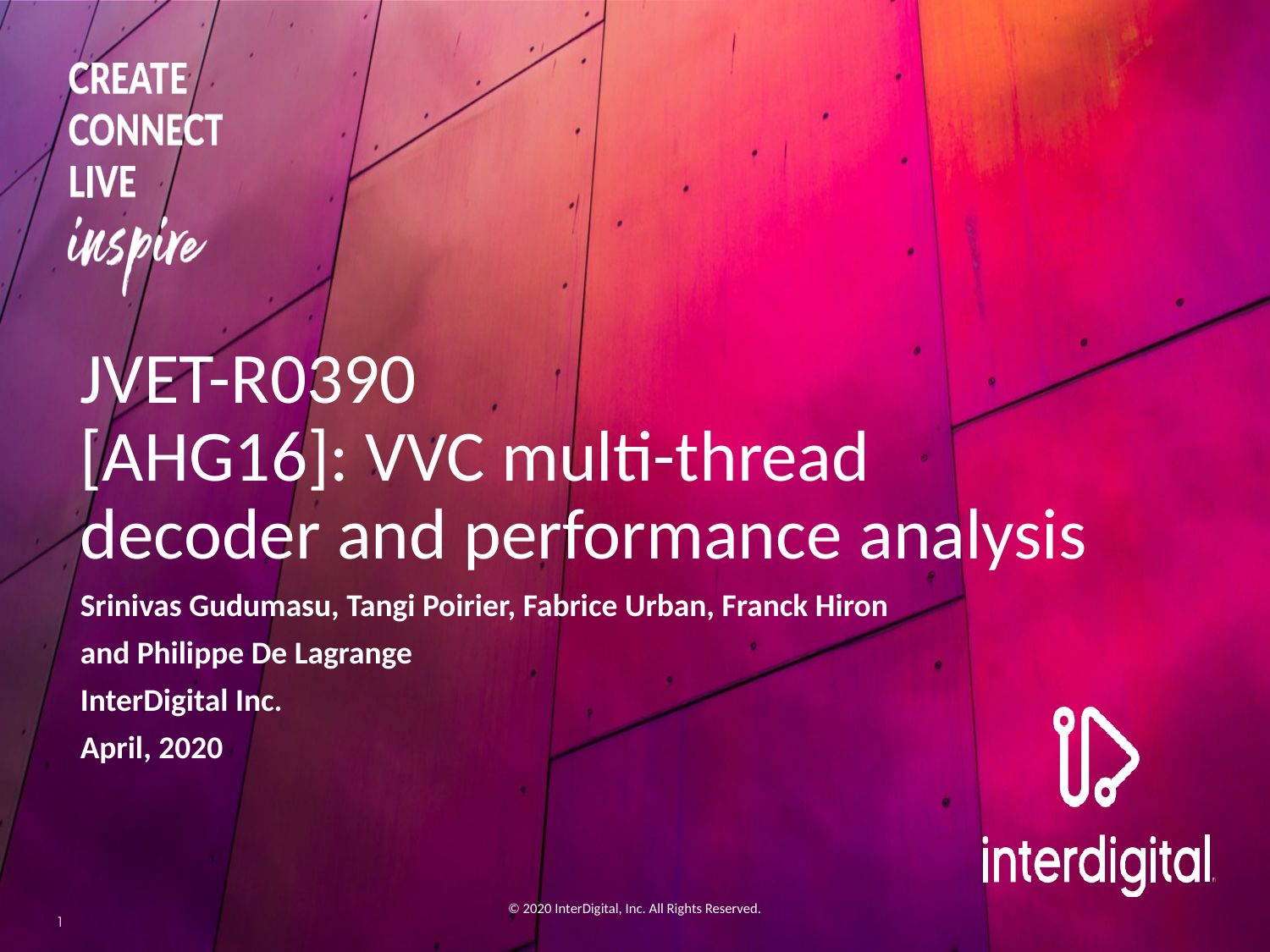

# JVET-R0390 [AHG16]: VVC multi-thread decoder and performance analysis
Srinivas Gudumasu, Tangi Poirier, Fabrice Urban, Franck Hiron
and Philippe De Lagrange
InterDigital Inc.
April, 2020
© 2020 InterDigital, Inc. All Rights Reserved.
1